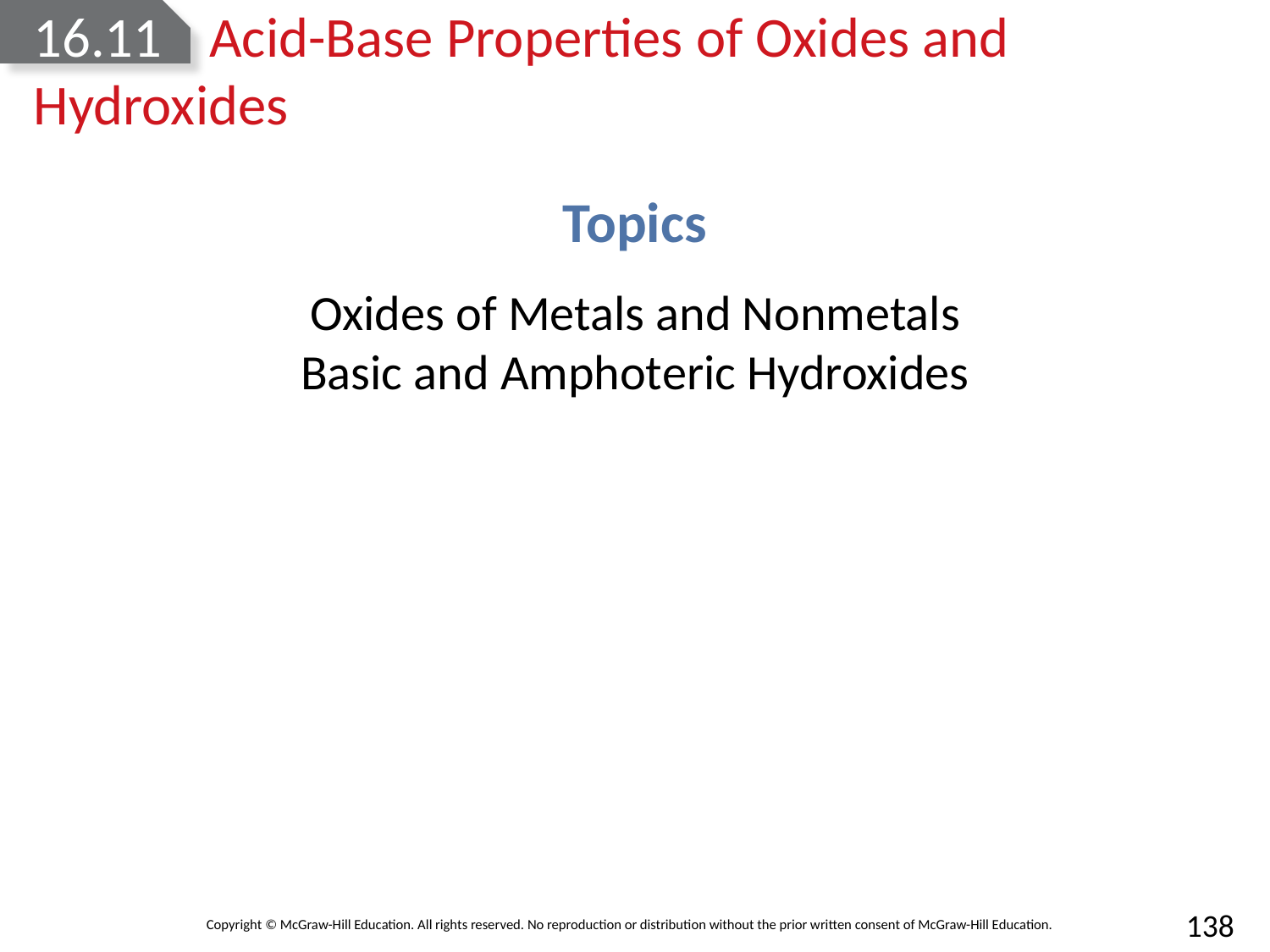

# 16.11	Acid-Base Properties of Oxides and 	Hydroxides
Topics
Oxides of Metals and Nonmetals
Basic and Amphoteric Hydroxides